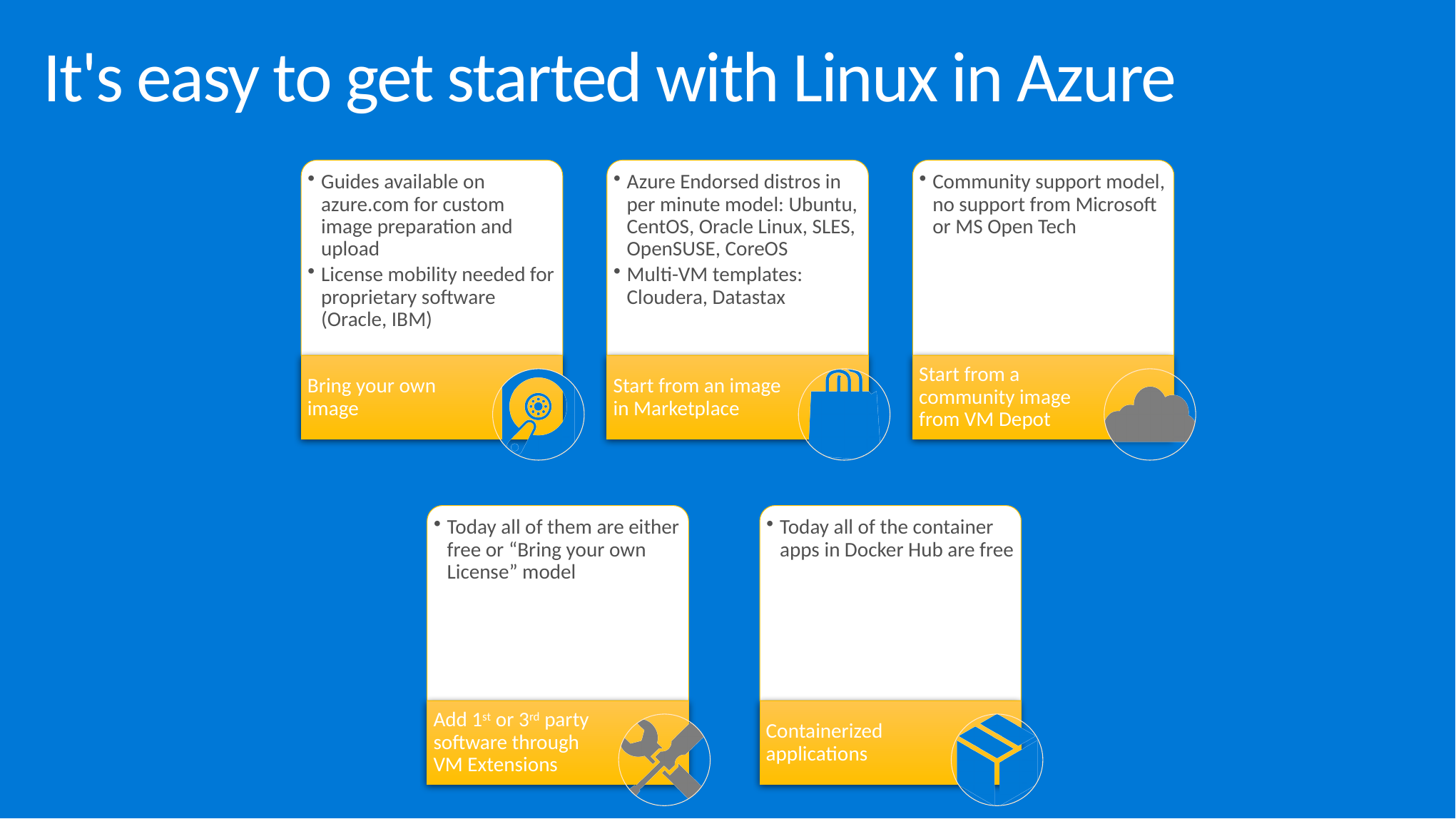

It's easy to get started with Linux in Azure
Guides available on azure.com for custom image preparation and upload
License mobility needed for proprietary software (Oracle, IBM)
Azure Endorsed distros in per minute model: Ubuntu, CentOS, Oracle Linux, SLES, OpenSUSE, CoreOS
Multi-VM templates: Cloudera, Datastax
Community support model, no support from Microsoft or MS Open Tech
Bring your own image
Start from an image in Marketplace
Start from a community image from VM Depot

Today all of them are either free or “Bring your own License” model
Today all of the container apps in Docker Hub are free
Add 1st or 3rd party software through VM Extensions
Containerized applications